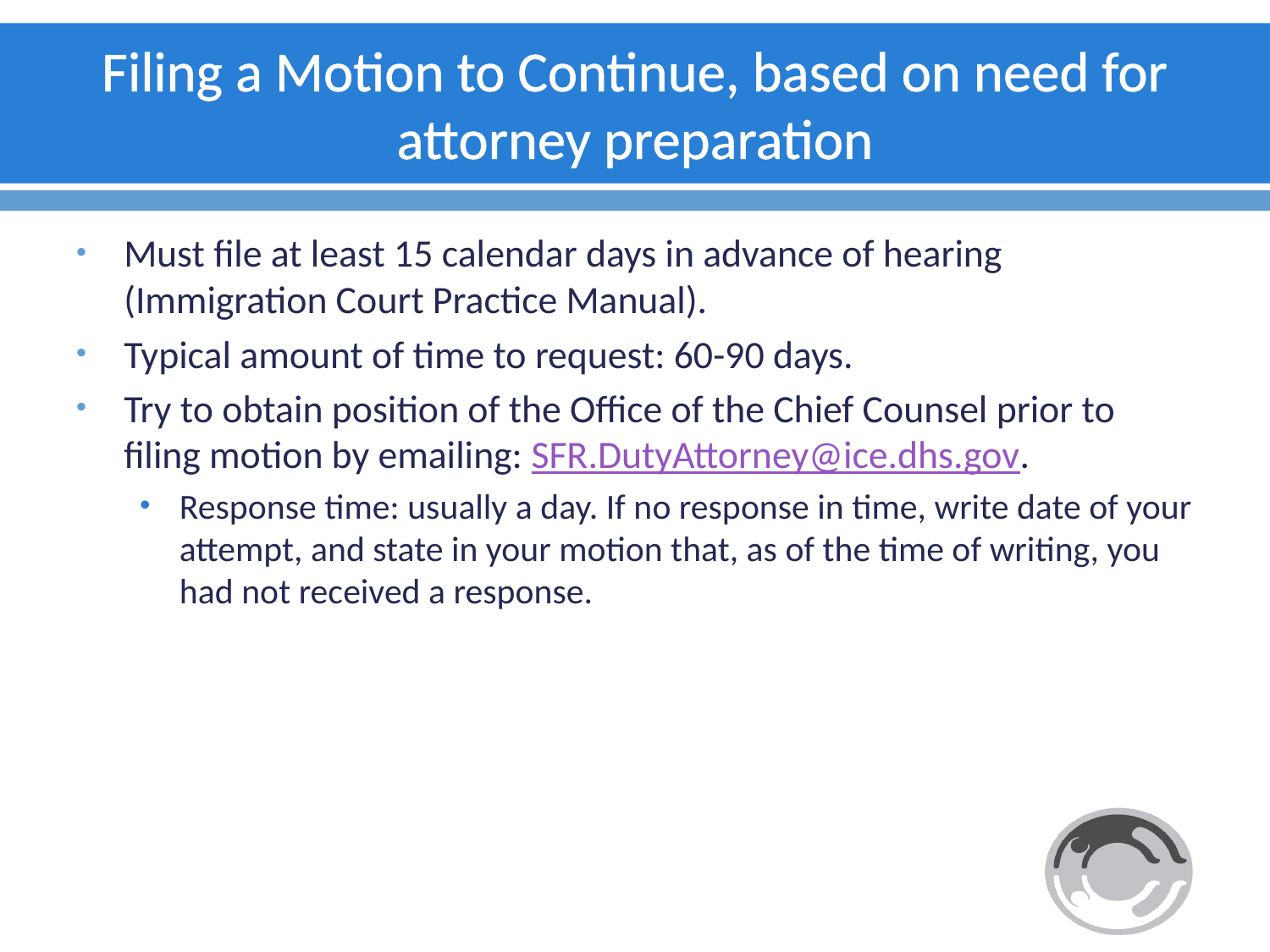

# Filing a Motion to Continue, based on need for attorney preparation
Must file at least 15 calendar days in advance of hearing (Immigration Court Practice Manual).
Typical amount of time to request: 60-90 days.
Try to obtain position of the Office of the Chief Counsel prior to filing motion by emailing: SFR.DutyAttorney@ice.dhs.gov.
Response time: usually a day. If no response in time, write date of your attempt, and state in your motion that, as of the time of writing, you had not received a response.